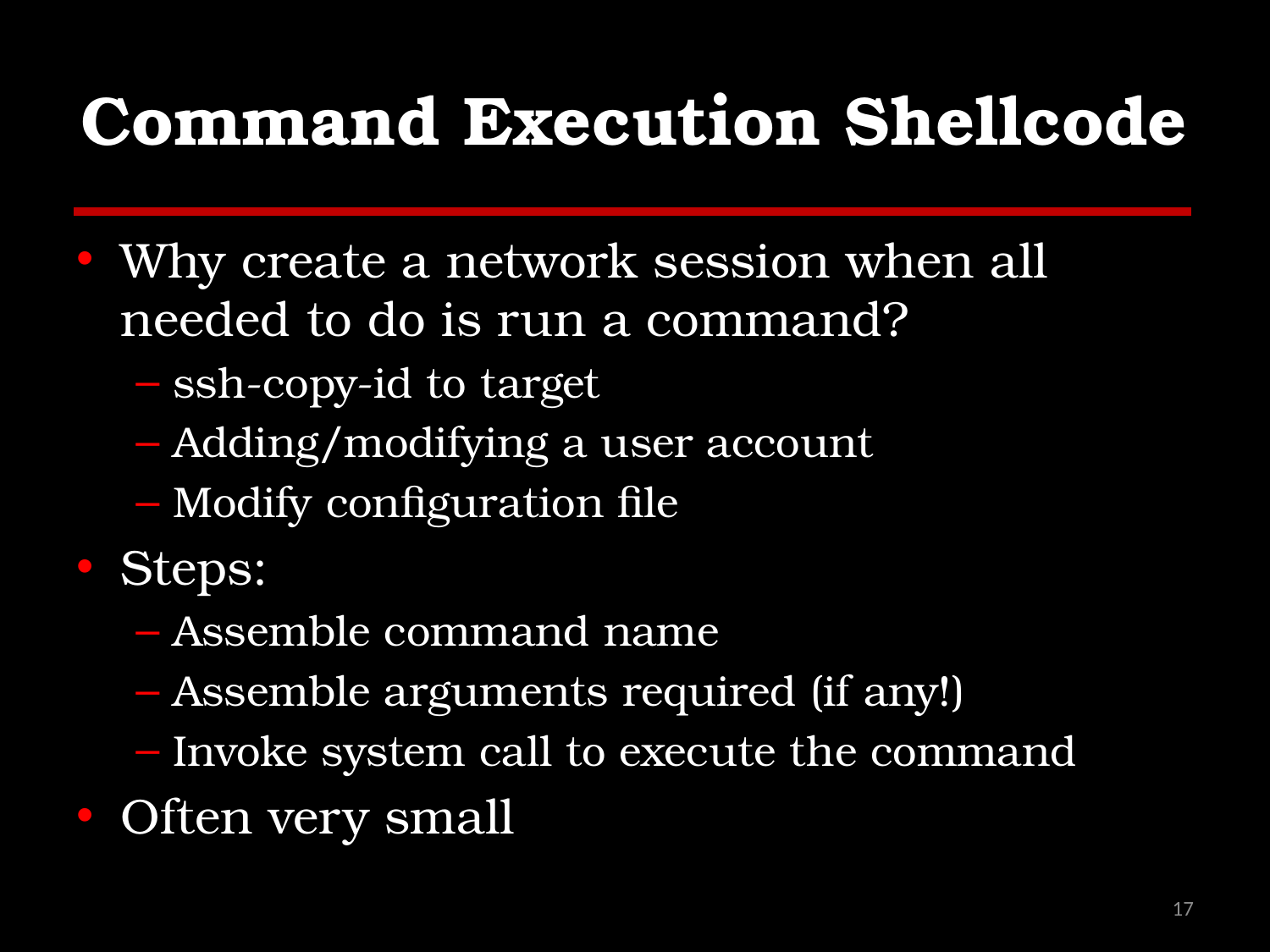

# Command Execution Shellcode
Why create a network session when all needed to do is run a command?
ssh-copy-id to target
Adding/modifying a user account
Modify configuration file
Steps:
Assemble command name
Assemble arguments required (if any!)
Invoke system call to execute the command
Often very small
17